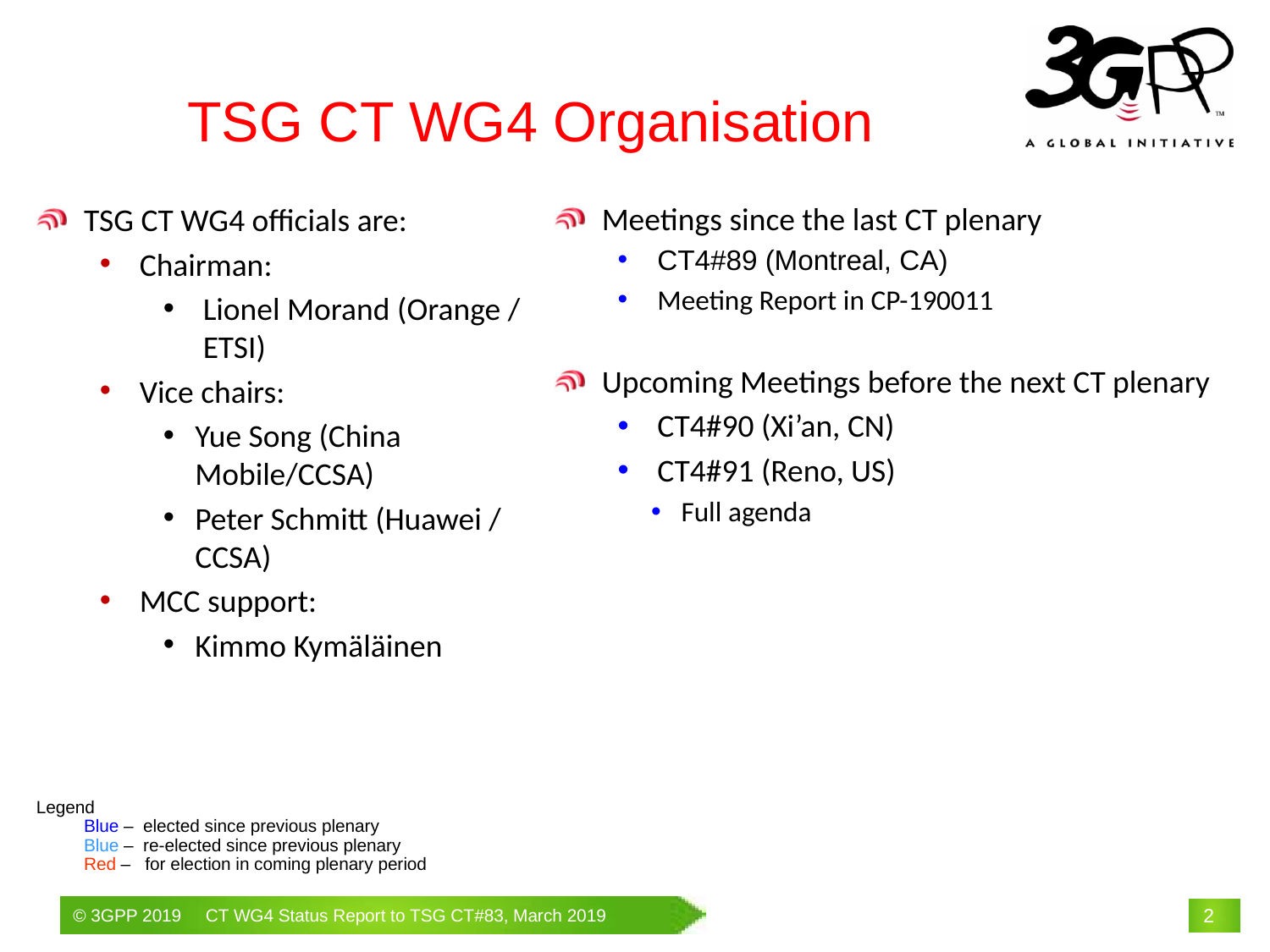

TSG CT WG4 Organisation
Meetings since the last CT plenary
CT4#89 (Montreal, CA)
Meeting Report in CP-190011

Upcoming Meetings before the next CT plenary
CT4#90 (Xi’an, CN)
CT4#91 (Reno, US)
Full agenda

TSG CT WG4 officials are:
Chairman:
Lionel Morand (Orange / ETSI)
Vice chairs:
Yue Song (China Mobile/CCSA)
Peter Schmitt (Huawei / CCSA)
MCC support:
Kimmo Kymäläinen
Legend
Blue –  elected since previous plenary
	Blue –  re-elected since previous plenary
Red –   for election in coming plenary period